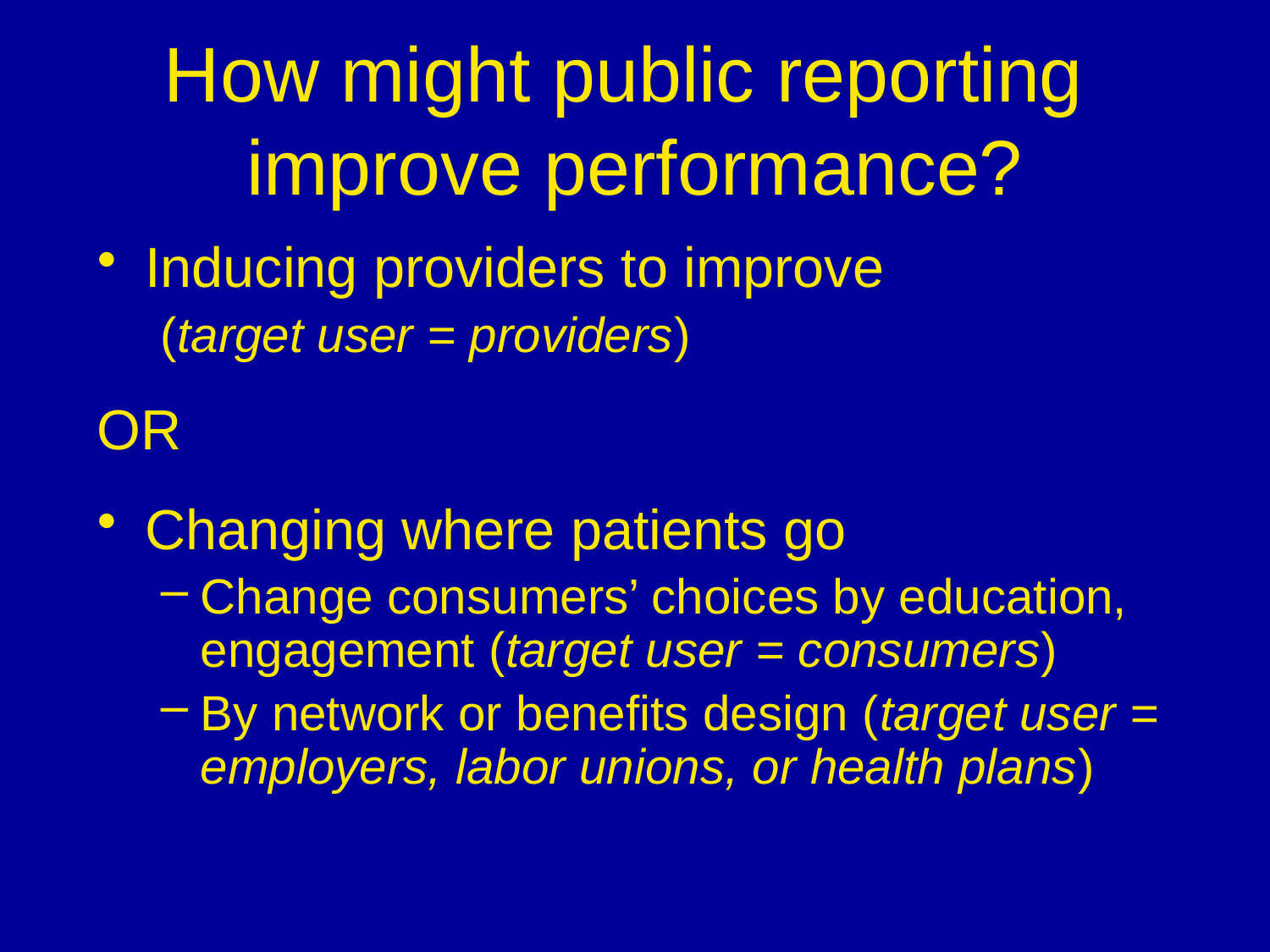

How might public reporting  improve performance?
Inducing providers to improve
(target user = providers)

OR

Changing where patients go
Change consumers’ choices by education, engagement (target user = consumers)
By network or benefits design (target user = employers, labor unions, or health plans)